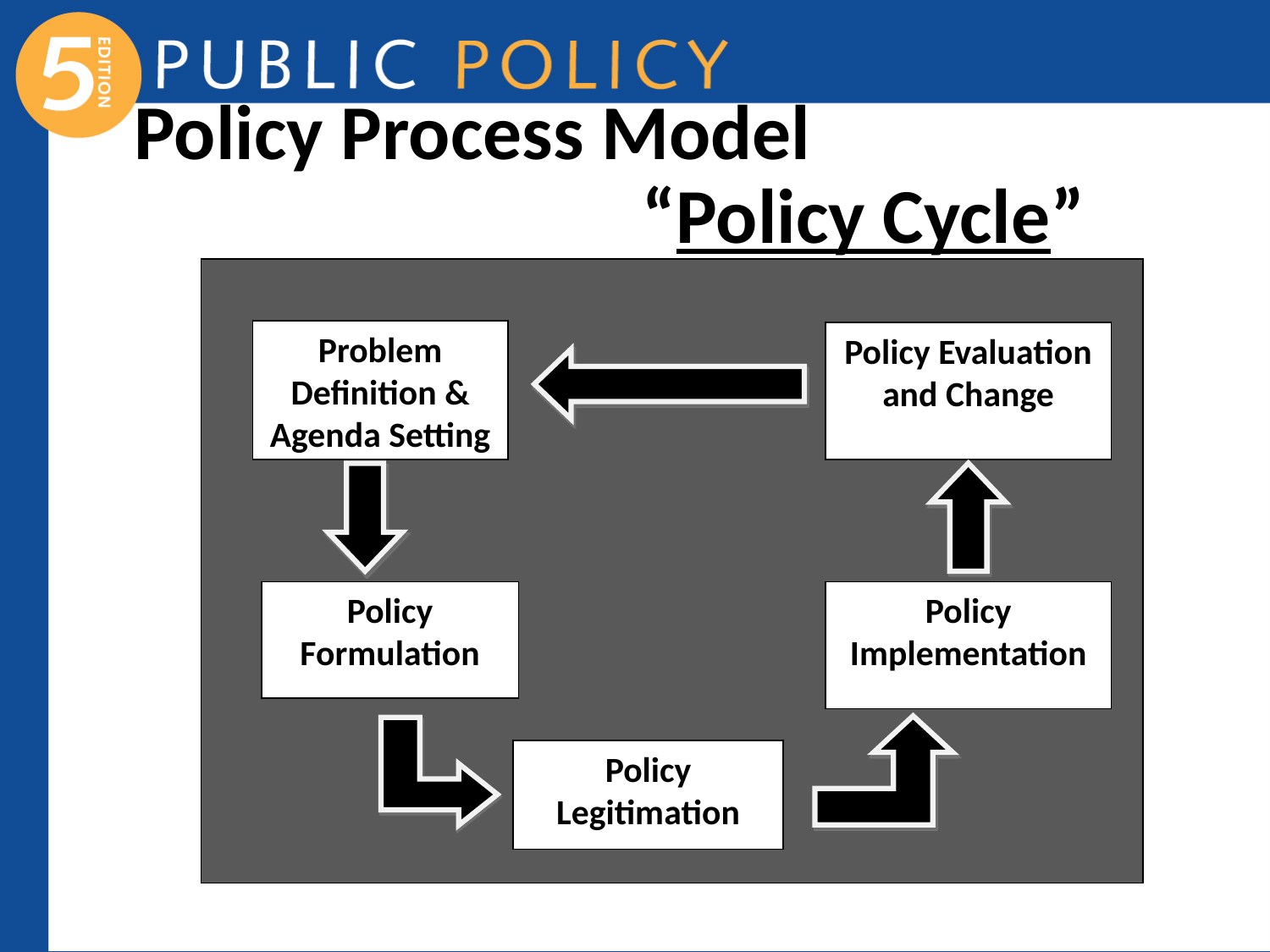

# Policy Process Model							“Policy Cycle”

Problem Definition & Agenda Setting
Policy Evaluation and Change

Policy Formulation
Policy Implementation

Policy Legitimation